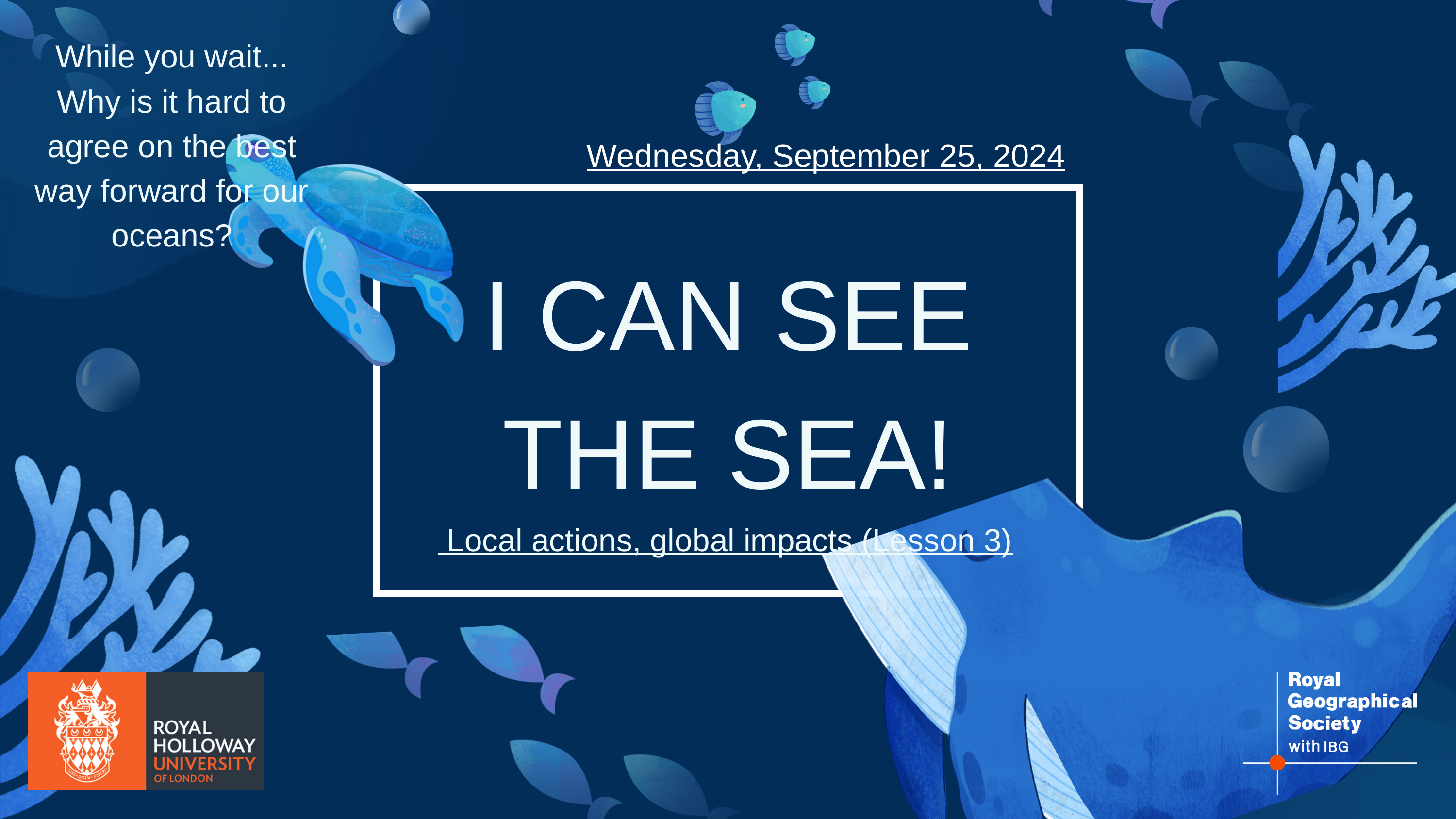

While you wait...
Why is it hard to agree on the best way forward for our oceans?

Wednesday, September 25, 2024

I CAN SEE THE SEA!

 Local actions, global impacts (Lesson 3)